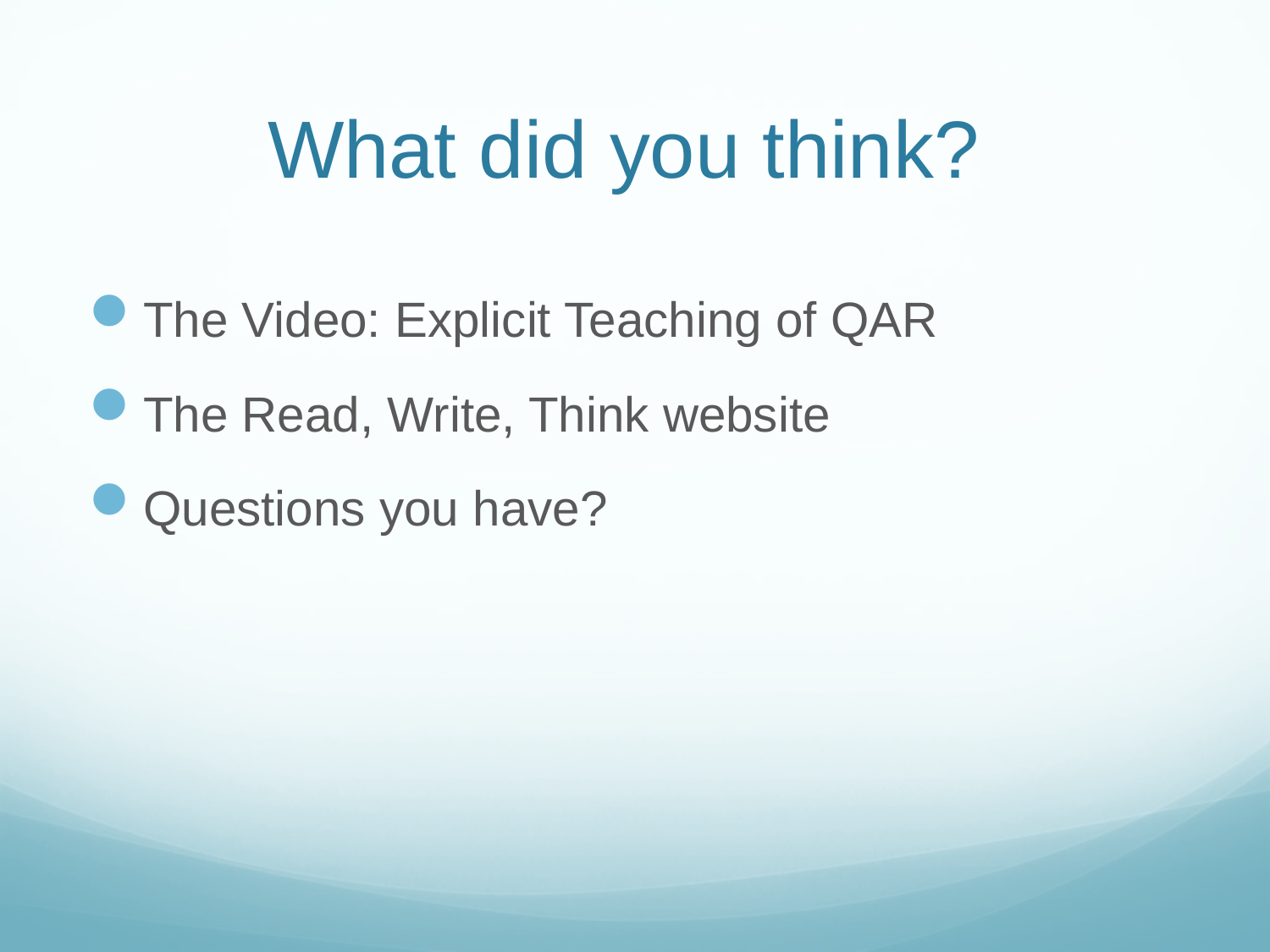

# What did you think?
The Video: Explicit Teaching of QAR
The Read, Write, Think website
Questions you have?